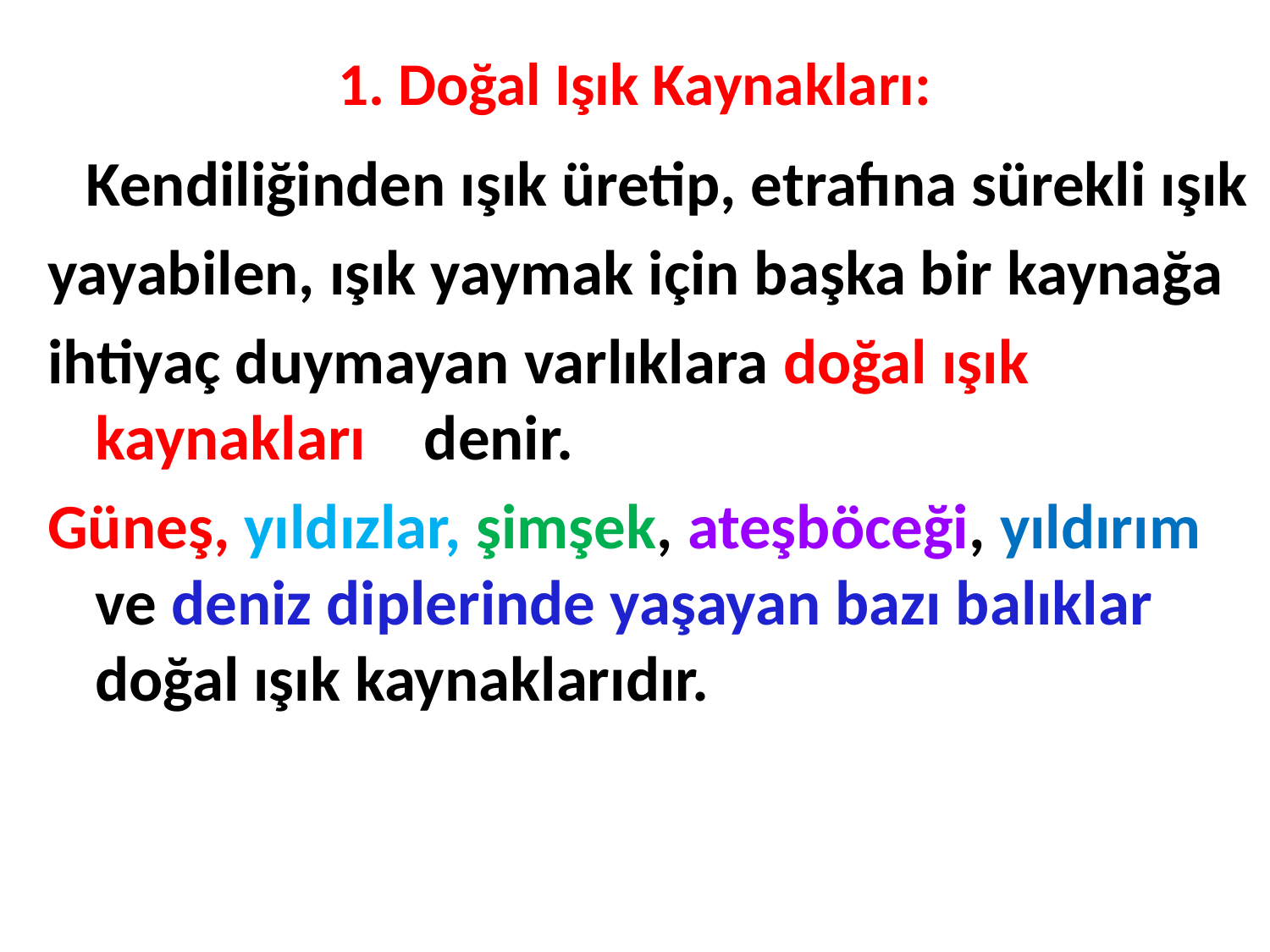

# 1. Doğal Işık Kaynakları:
   Kendiliğinden ışık üretip, etrafına sürekli ışık
yayabilen, ışık yaymak için başka bir kaynağa
ihtiyaç duymayan varlıklara doğal ışık kaynakları    denir.
Güneş, yıldızlar, şimşek, ateşböceği, yıldırım ve deniz diplerinde yaşayan bazı balıklar doğal ışık kaynaklarıdır.